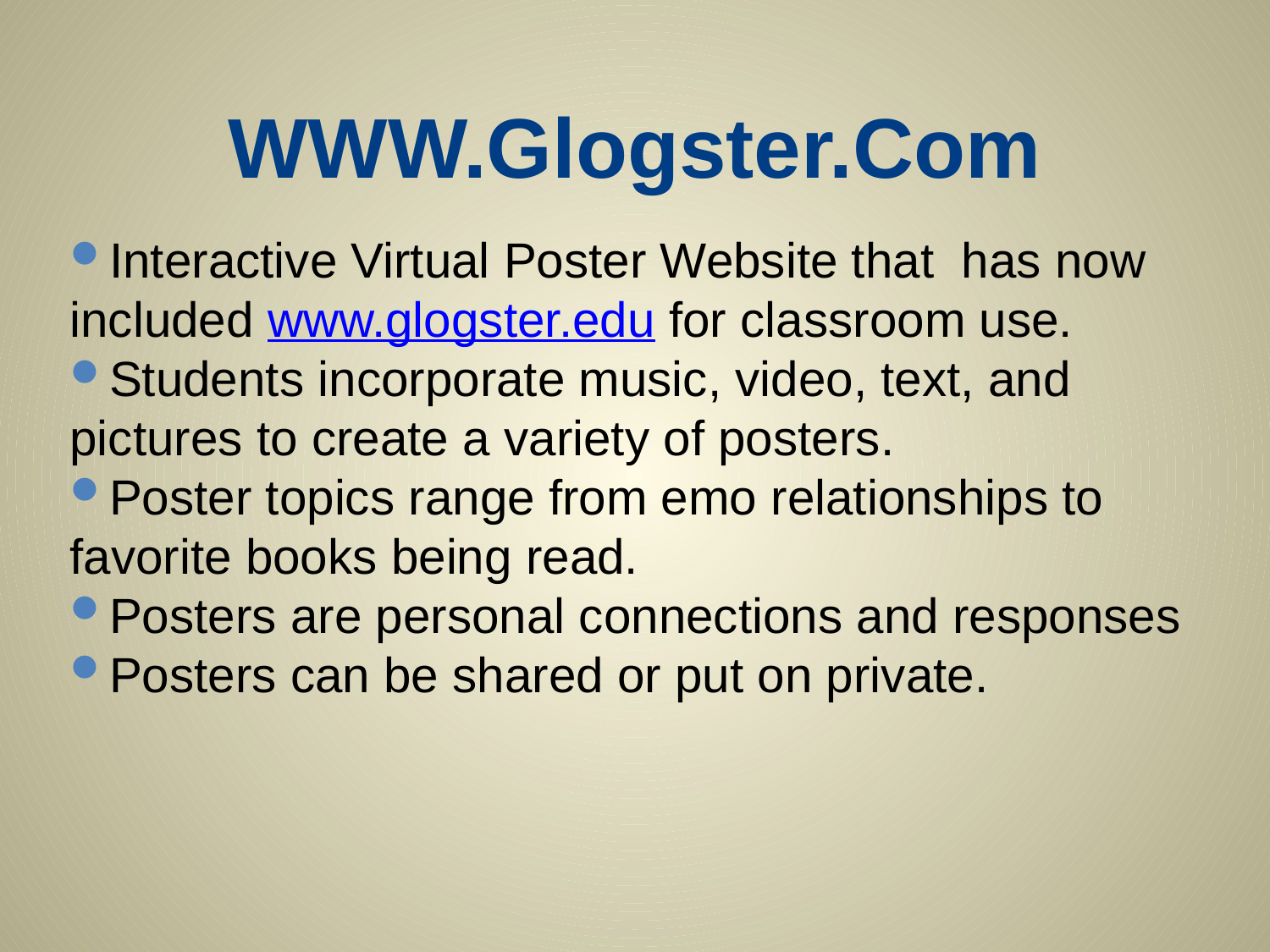

# WWW.Glogster.Com
Interactive Virtual Poster Website that  has now included www.glogster.edu for classroom use.
Students incorporate music, video, text, and pictures to create a variety of posters.
Poster topics range from emo relationships to favorite books being read.
Posters are personal connections and responses
Posters can be shared or put on private.